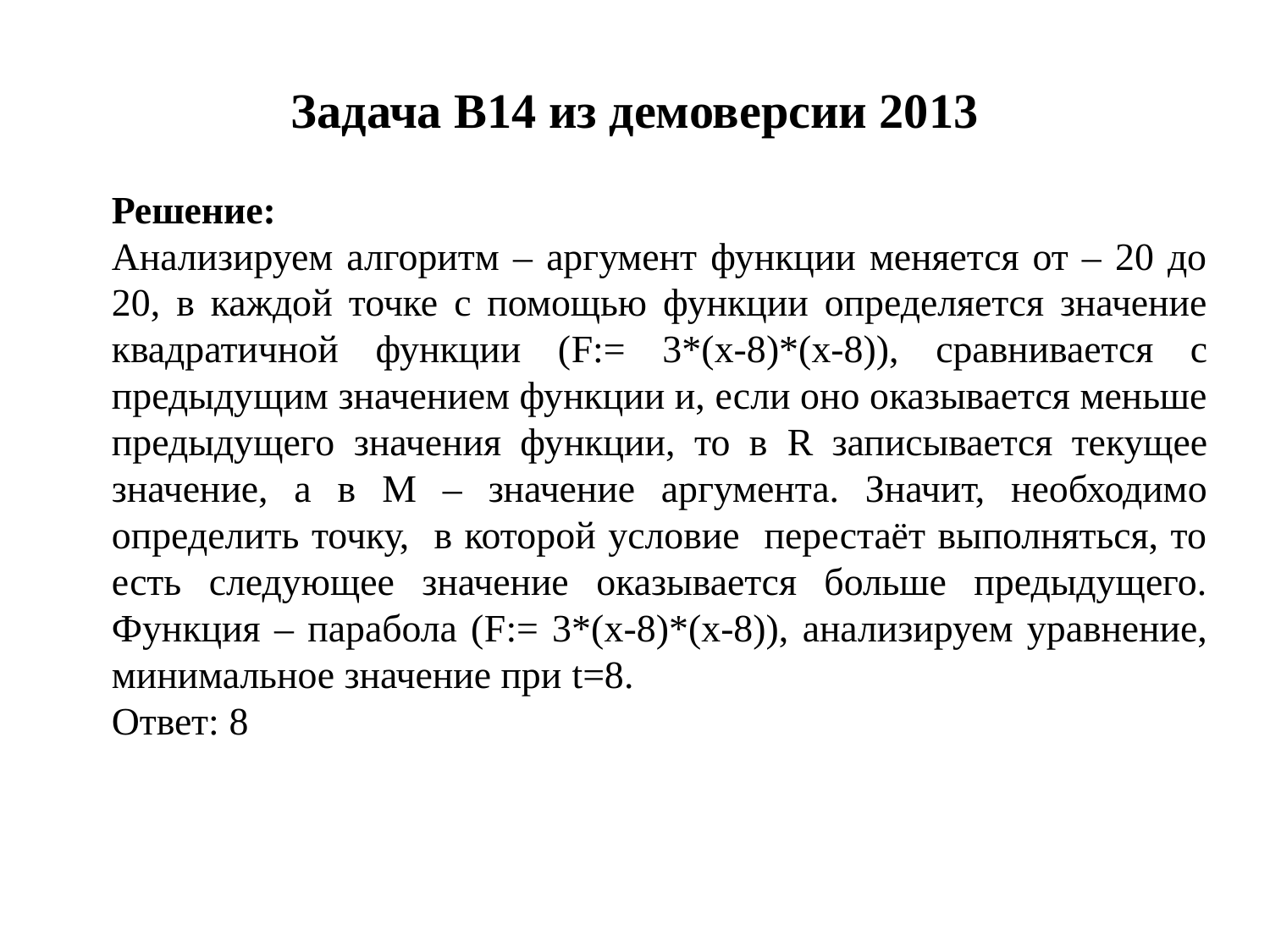

# Задача B14 из демоверсии 2013
Решение:
Анализируем алгоритм – аргумент функции меняется от – 20 до 20, в каждой точке с помощью функции определяется значение квадратичной функции (F:= 3*(x-8)*(x-8)), сравнивается с предыдущим значением функции и, если оно оказывается меньше предыдущего значения функции, то в R записывается текущее значение, а в M – значение аргумента. Значит, необходимо определить точку,  в которой условие  перестаёт выполняться, то есть следующее значение оказывается больше предыдущего. Функция – парабола (F:= 3*(x-8)*(x-8)), анализируем уравнение, минимальное значение при t=8.
Ответ: 8